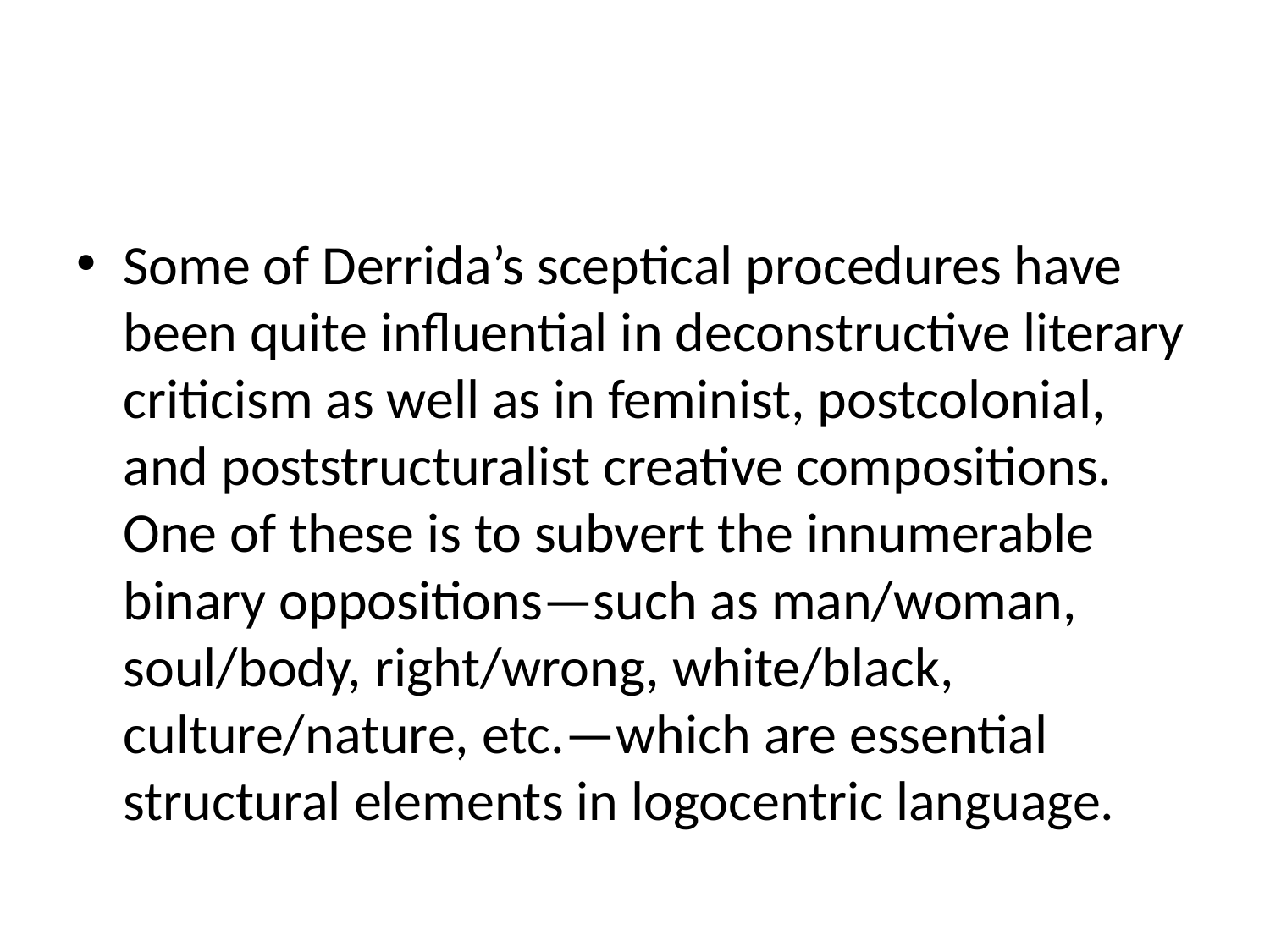

#
Some of Derrida’s sceptical procedures have been quite influential in deconstructive literary criticism as well as in feminist, postcolonial, and poststructuralist creative compositions. One of these is to subvert the innumerable binary oppositions—such as man/woman, soul/body, right/wrong, white/black, culture/nature, etc.—which are essential structural elements in logocentric language.